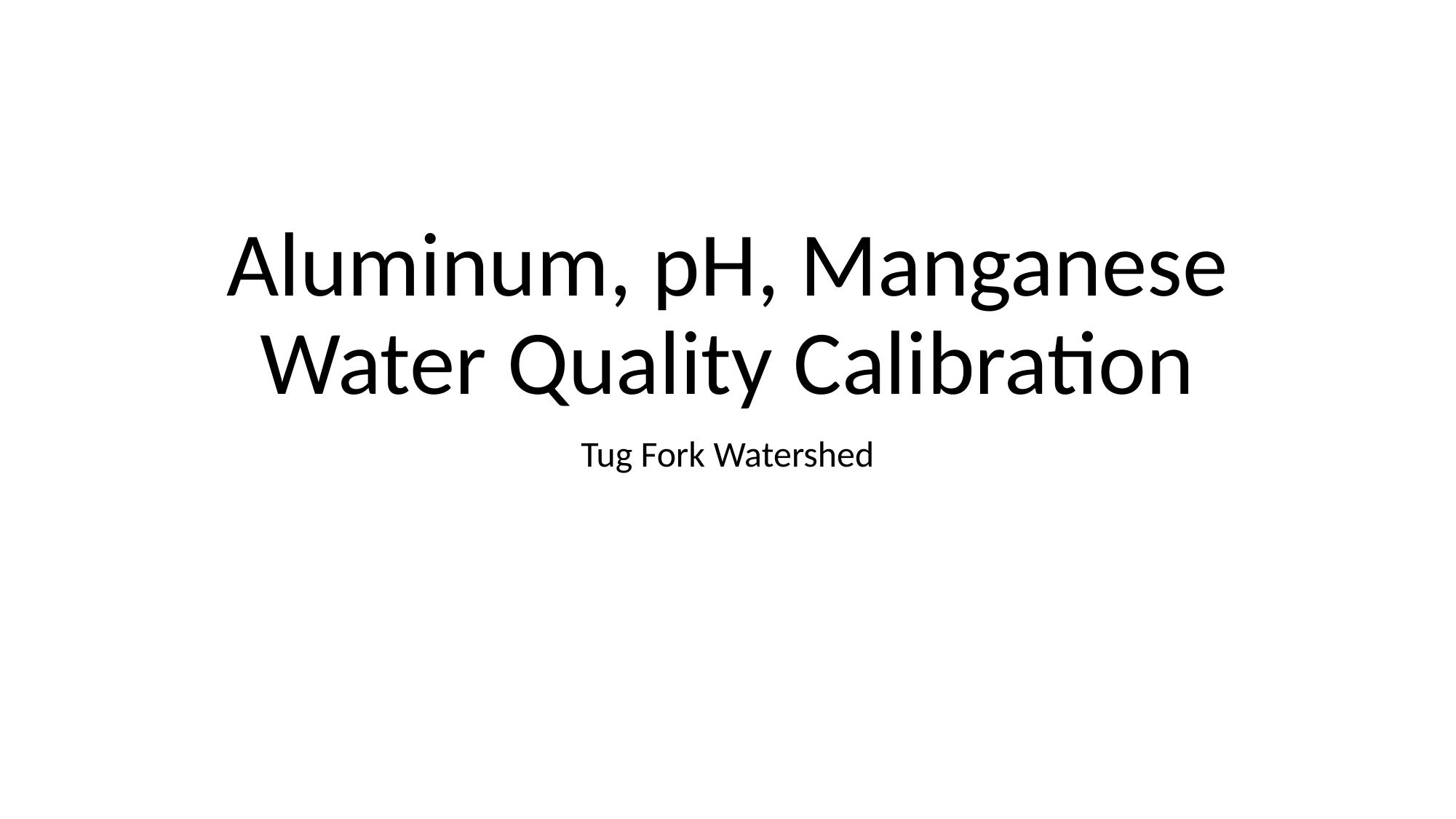

# Aluminum, pH, Manganese Water Quality Calibration
Tug Fork Watershed